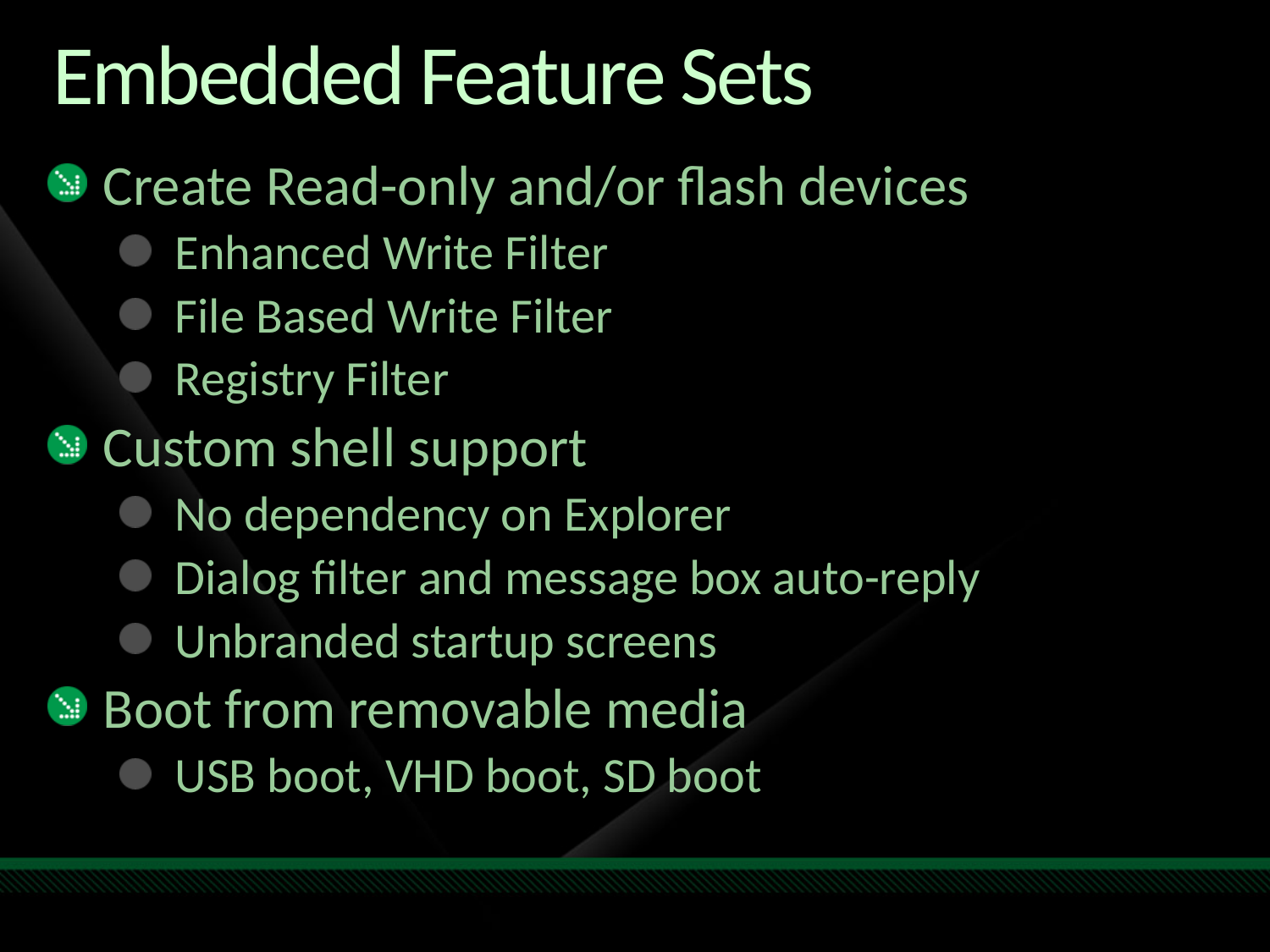

# Embedded Feature Sets
Create Read-only and/or flash devices
Enhanced Write Filter
File Based Write Filter
Registry Filter
Custom shell support
No dependency on Explorer
Dialog filter and message box auto-reply
Unbranded startup screens
Boot from removable media
USB boot, VHD boot, SD boot